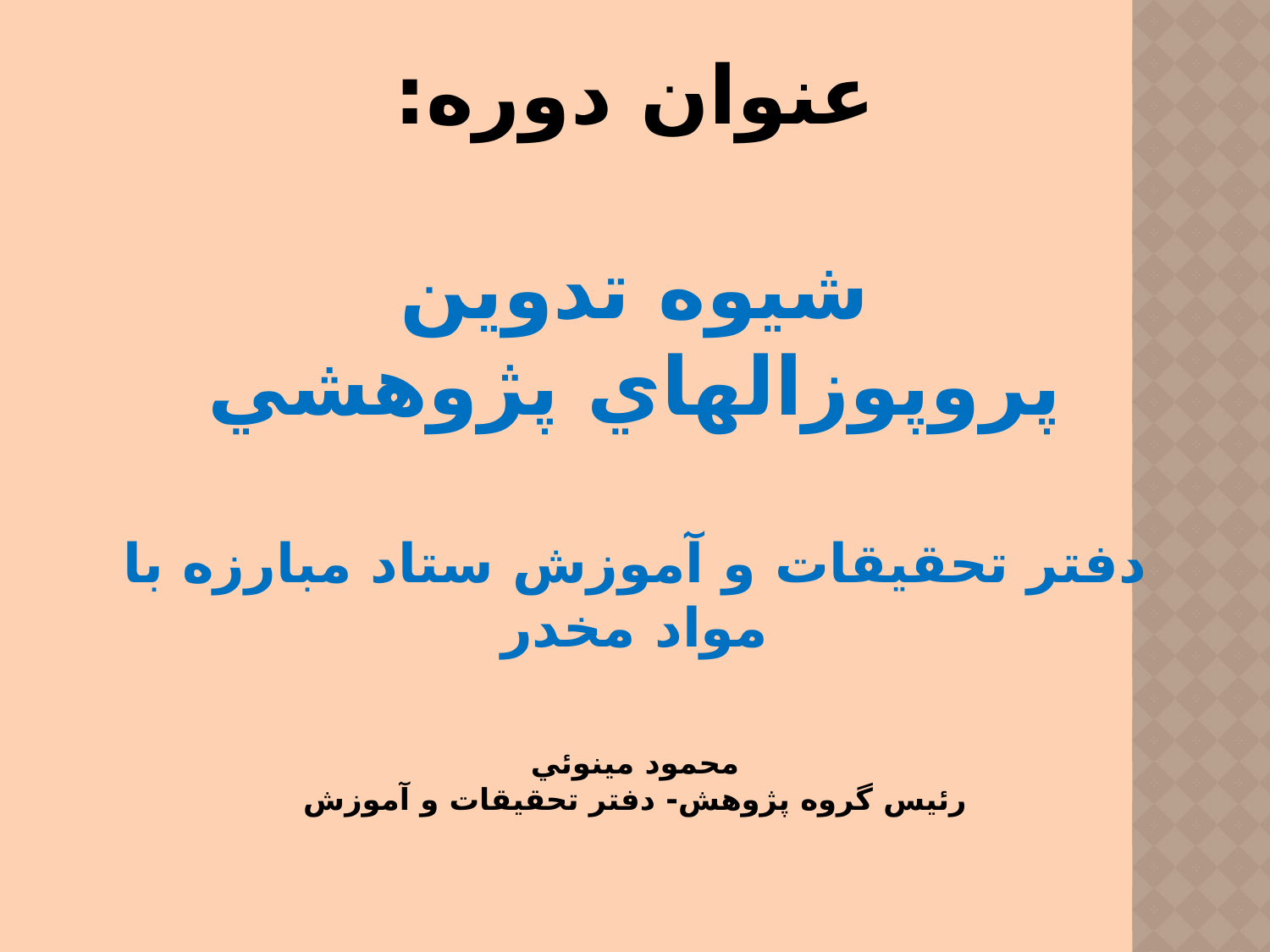

# عنوان دوره: شيوه‏ تدوين پروپوزال‏هاي پژوهشي دفتر تحقيقات و آموزش ستاد مبارزه با مواد مخدر محمود مينوئي رئيس گروه پژوهش- دفتر تحقيقات و آموزش